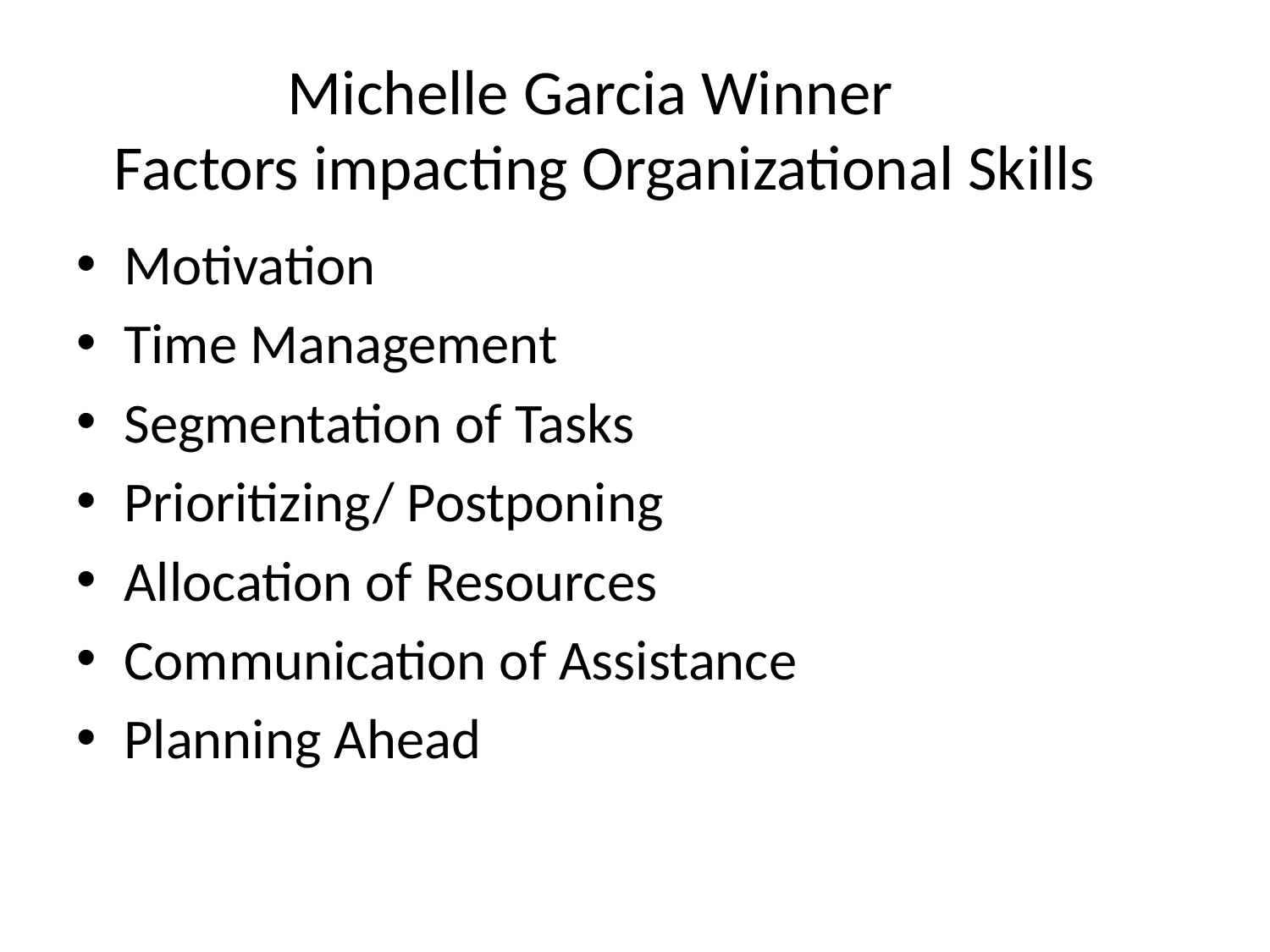

# Michelle Garcia Winner Factors impacting Organizational Skills
Motivation
Time Management
Segmentation of Tasks
Prioritizing/ Postponing
Allocation of Resources
Communication of Assistance
Planning Ahead